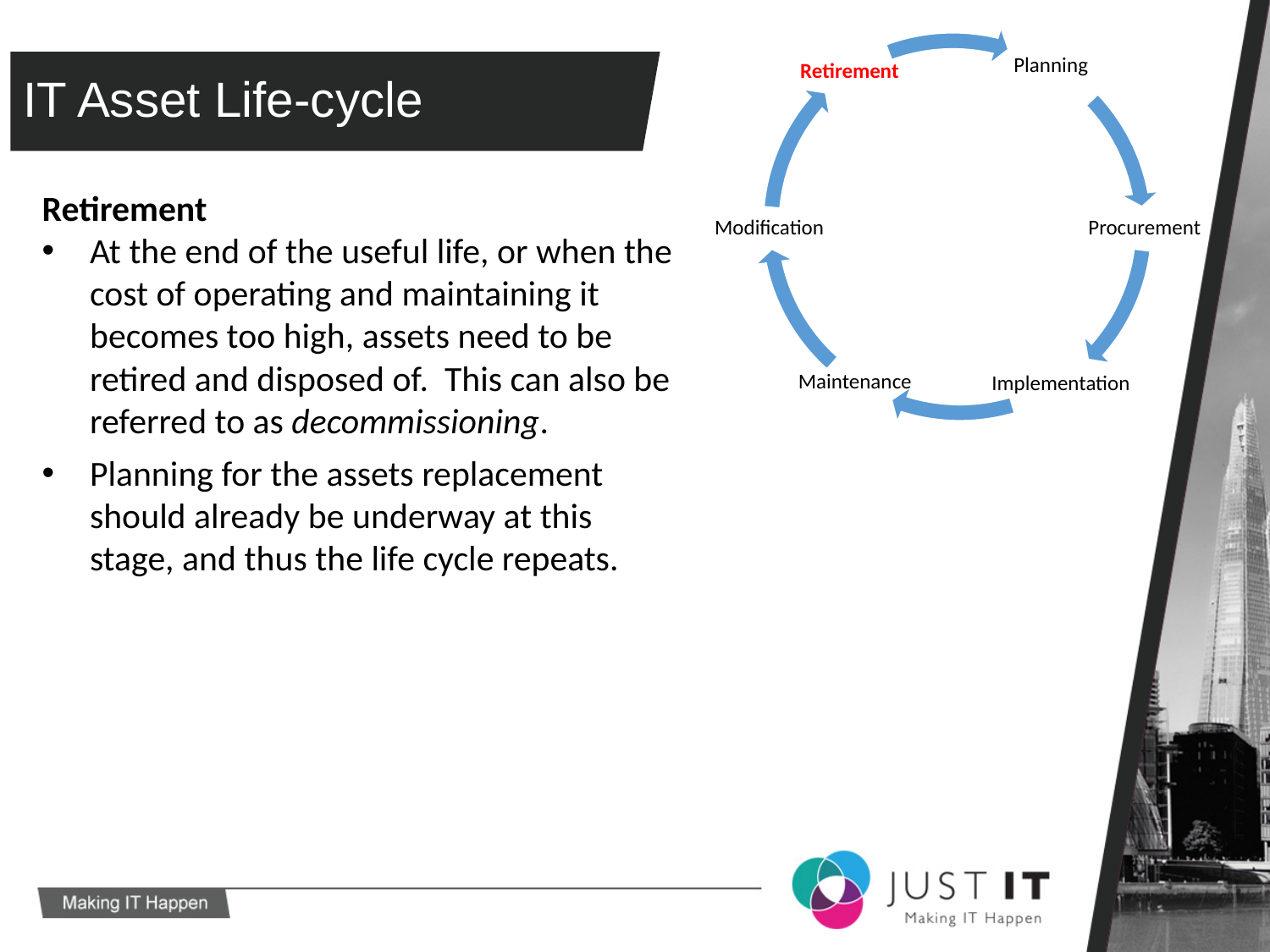

Planning
Procurement
Implementation
Maintenance
Modification
Retirement
# IT Asset Life-cycle

Retirement
At the end of the useful life, or when the cost of operating and maintaining it becomes too high, assets need to be retired and disposed of.  This can also be referred to as decommissioning.
Planning for the assets replacement should already be underway at this stage, and thus the life cycle repeats.